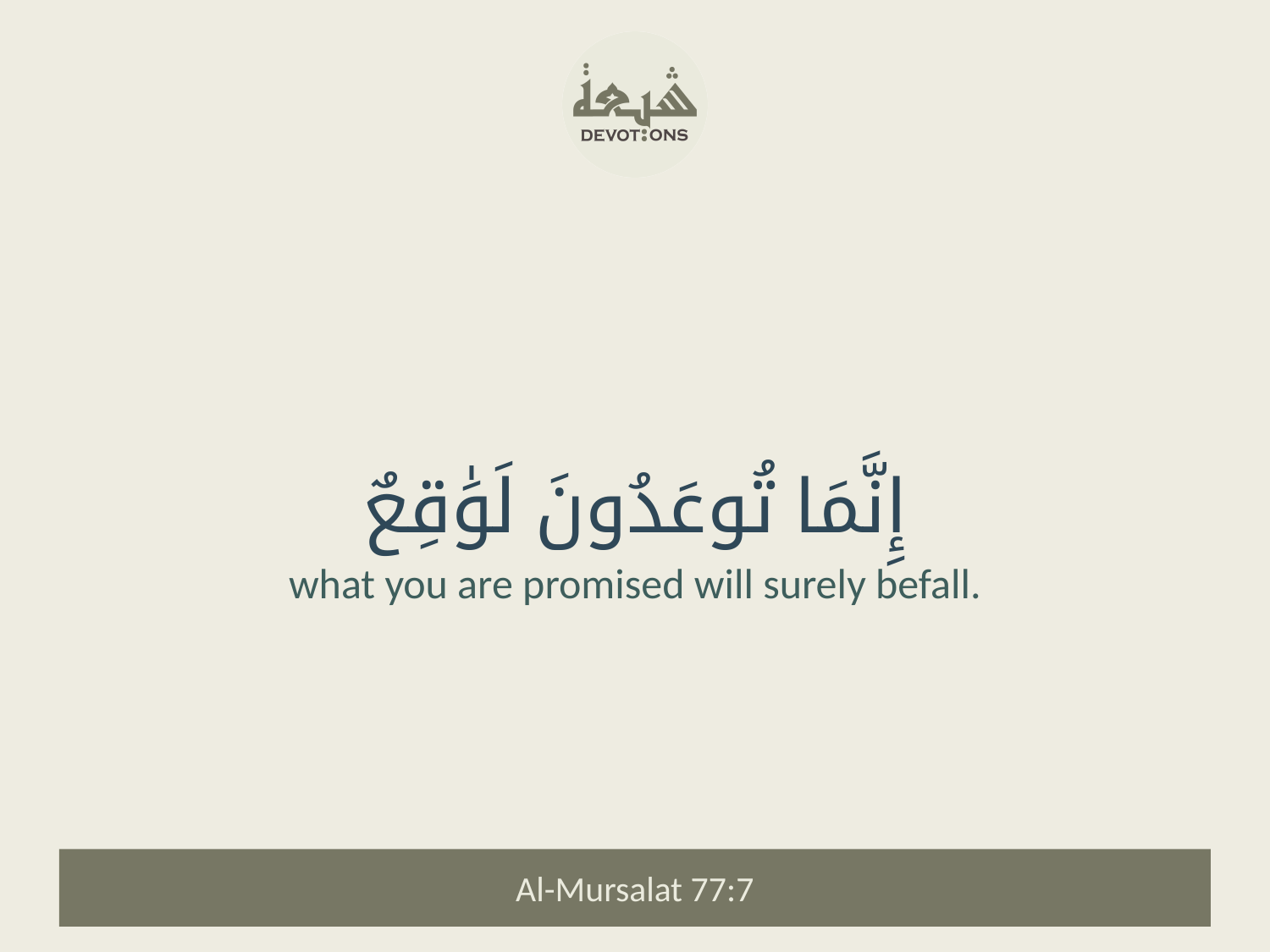

إِنَّمَا تُوعَدُونَ لَوَٰقِعٌ
what you are promised will surely befall.
Al-Mursalat 77:7